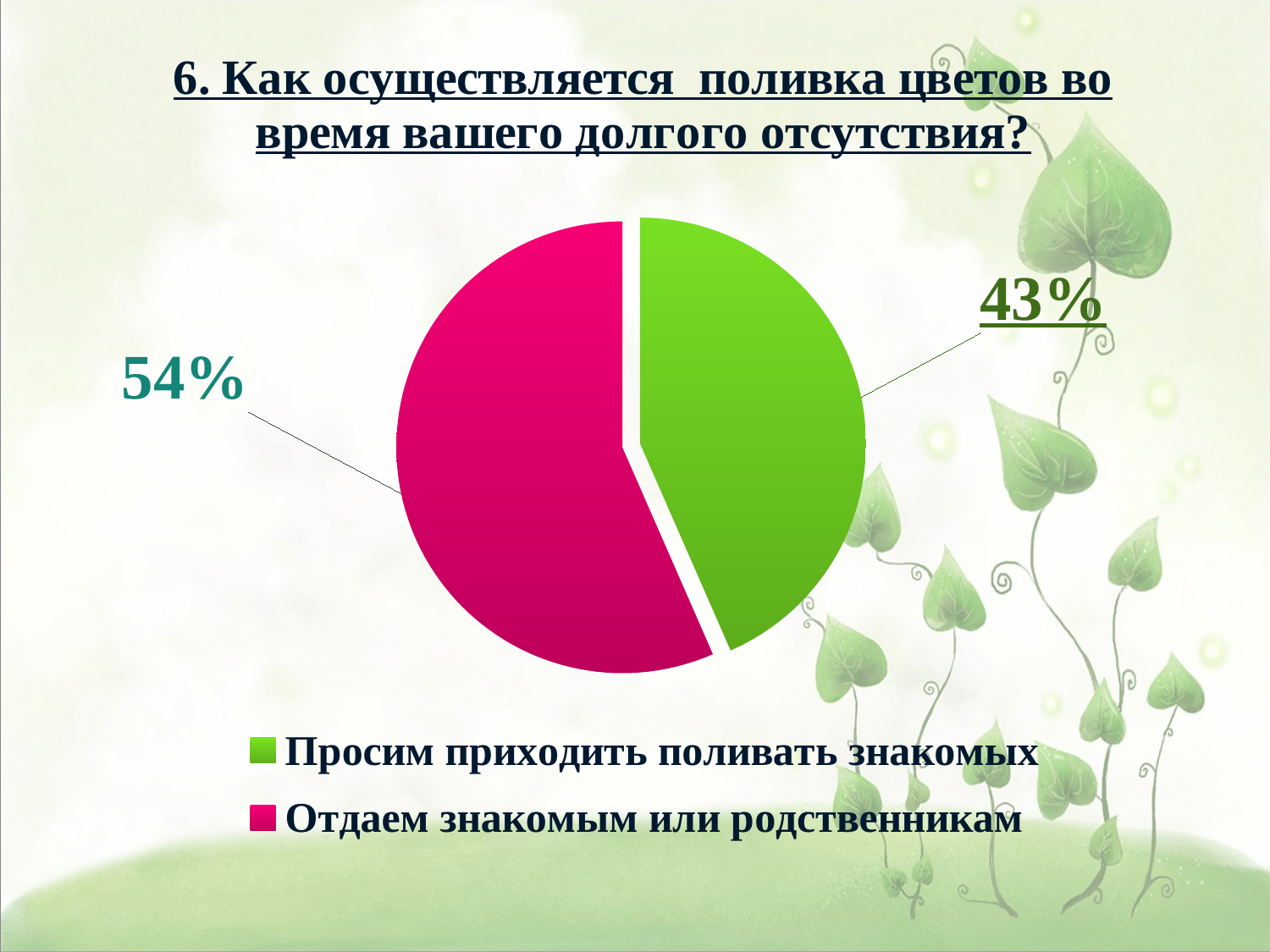

### Chart: 6. Как осуществляется  поливка цветов во время вашего долгого отсутствия?

| Category | Как осуществляется  поливка цветов во время вашего долгого отсутствия? |
|---|---|
| Просим приходить поливать знакомых  | 0.4300000000000001 |
| Отдаем знакомым или родственникам  | 0.56 |